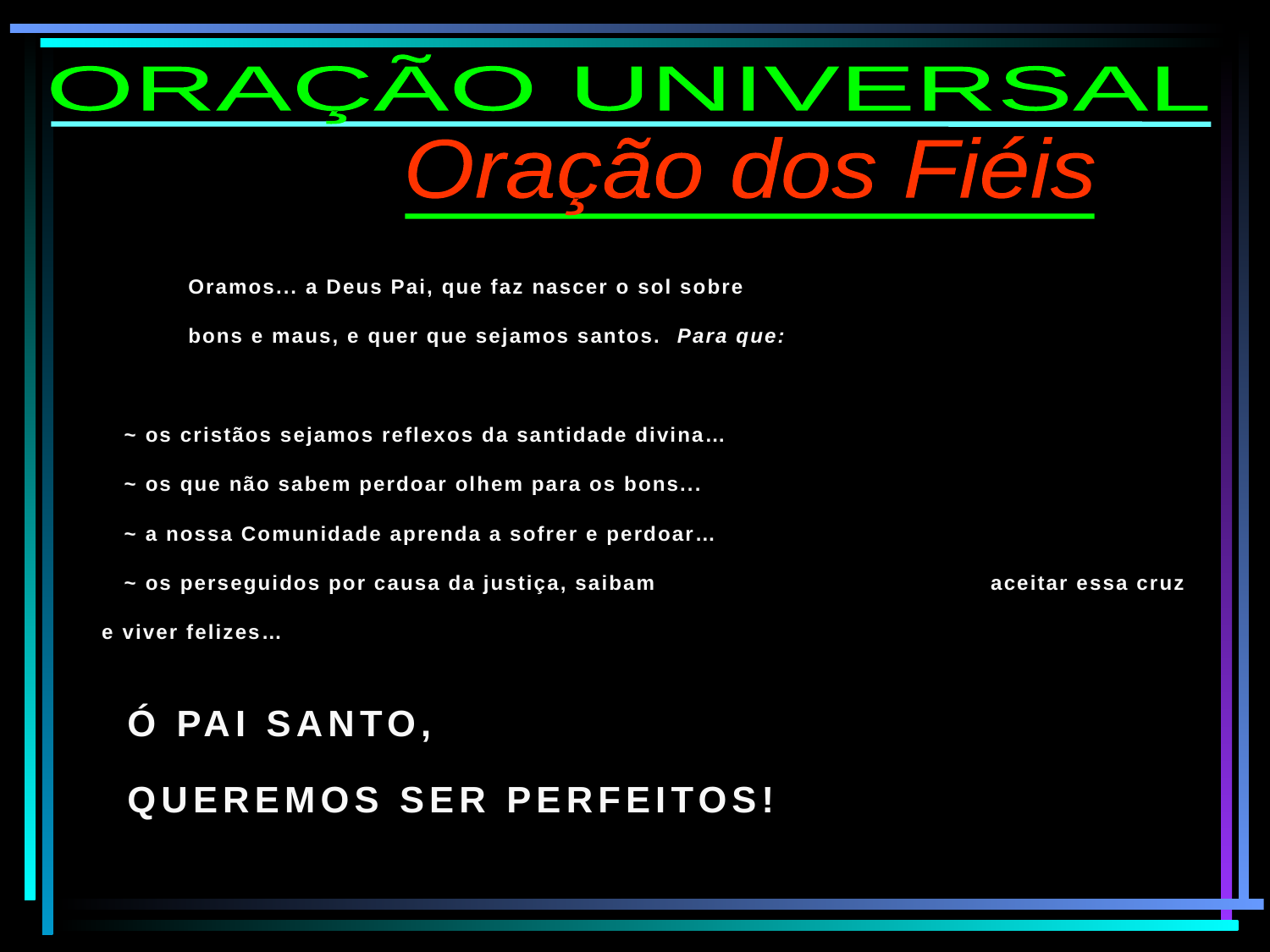

ORAÇÃO UNIVERSAL

Oração dos Fiéis

Oramos... a Deus Pai, que faz nascer o sol sobre
bons e maus, e quer que sejamos santos.  Para que:

   ~ os cristãos sejamos reflexos da santidade divina…
   ~ os que não sabem perdoar olhem para os bons...
   ~ a nossa Comunidade aprenda a sofrer e perdoar…
   ~ os perseguidos por causa da justiça, saibam 			aceitar essa cruz e viver felizes…
Ó PAI SANTO,
QUEREMOS SER PERFEITOS!